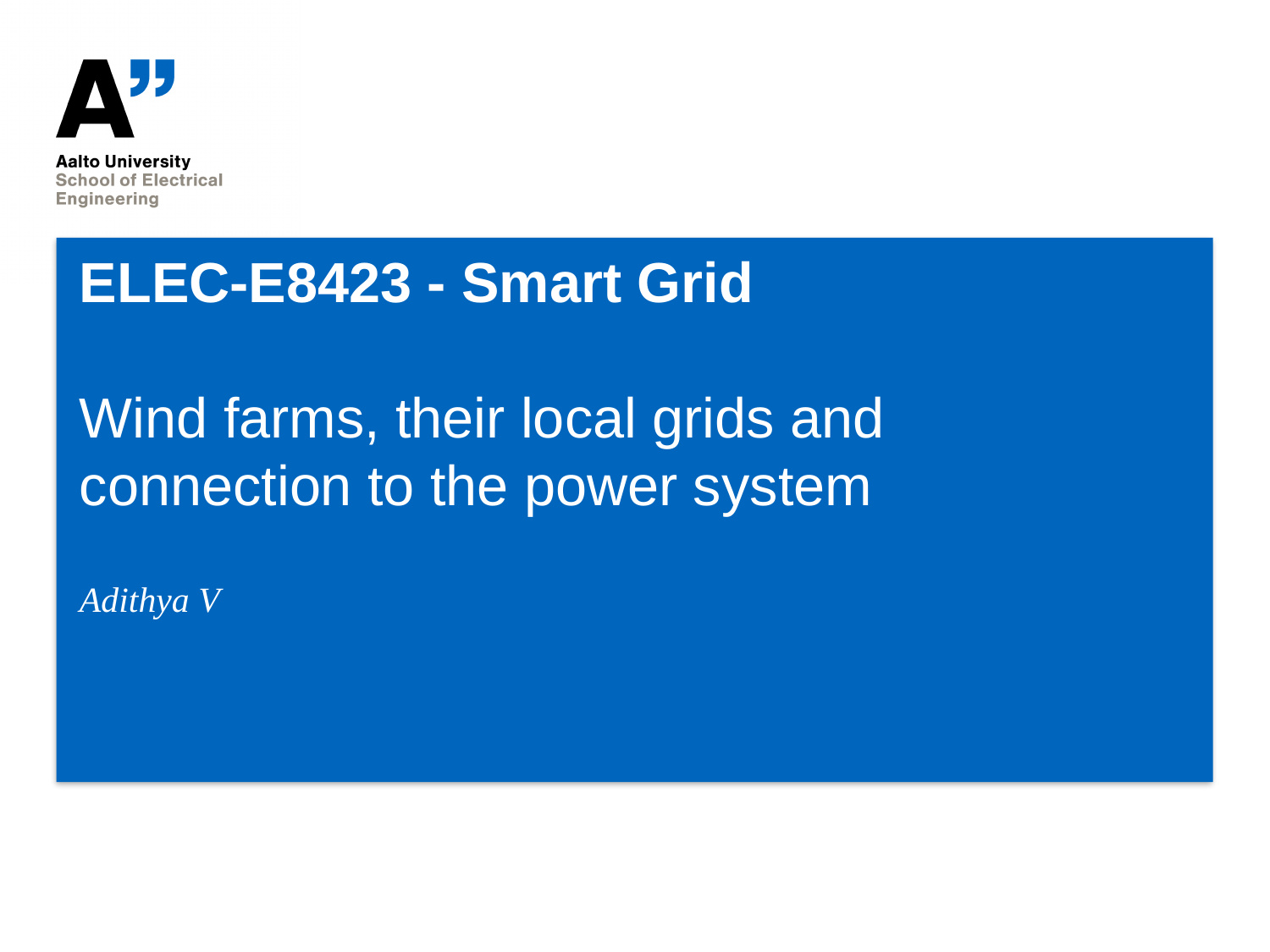

# ELEC-E8423 - Smart Grid Wind farms, their local grids and connection to the power system
Adithya V